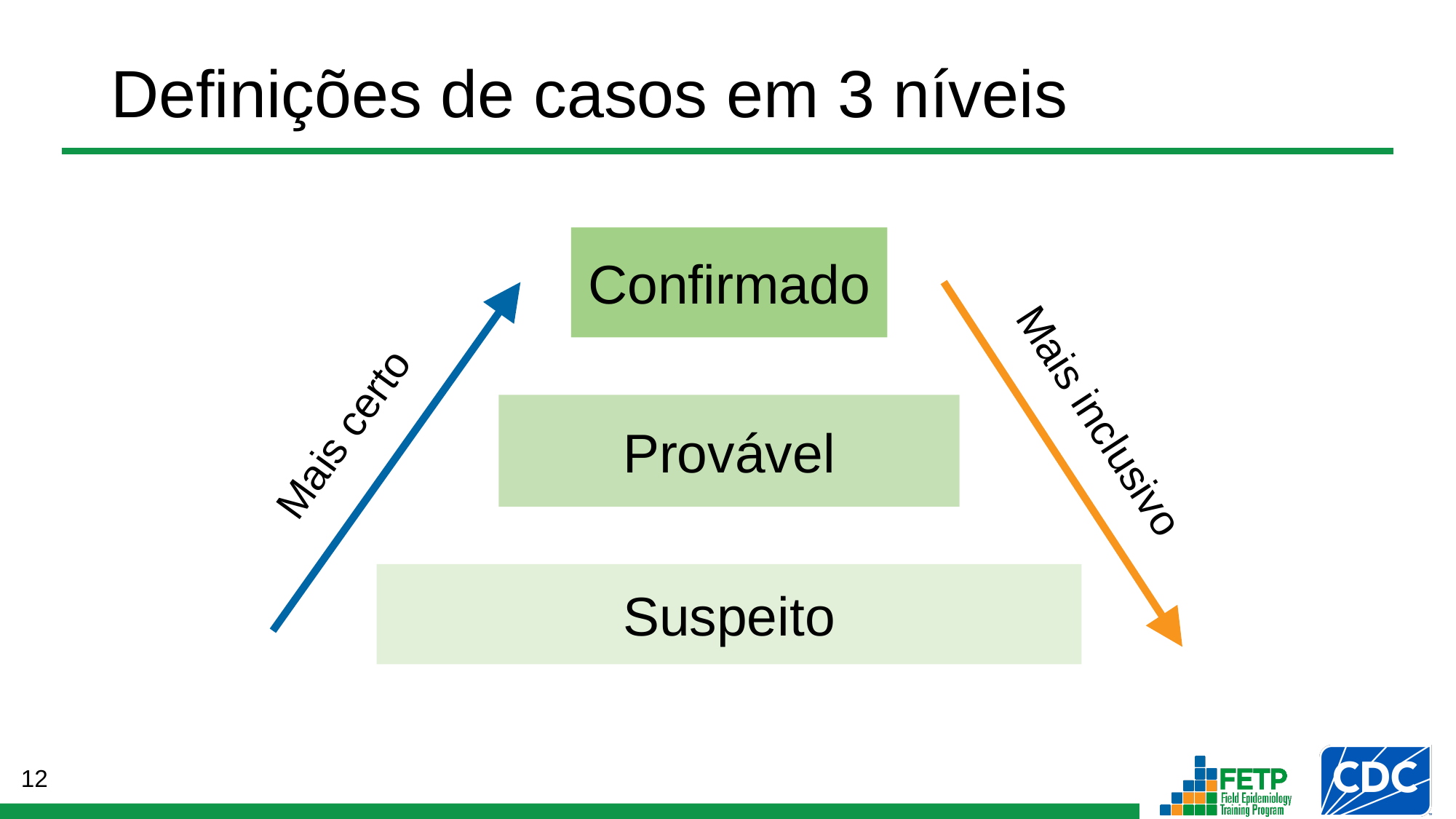

# Definições de casos em 3 níveis
Confirmado
Mais inclusivo
Provável
Mais certo
Suspeito